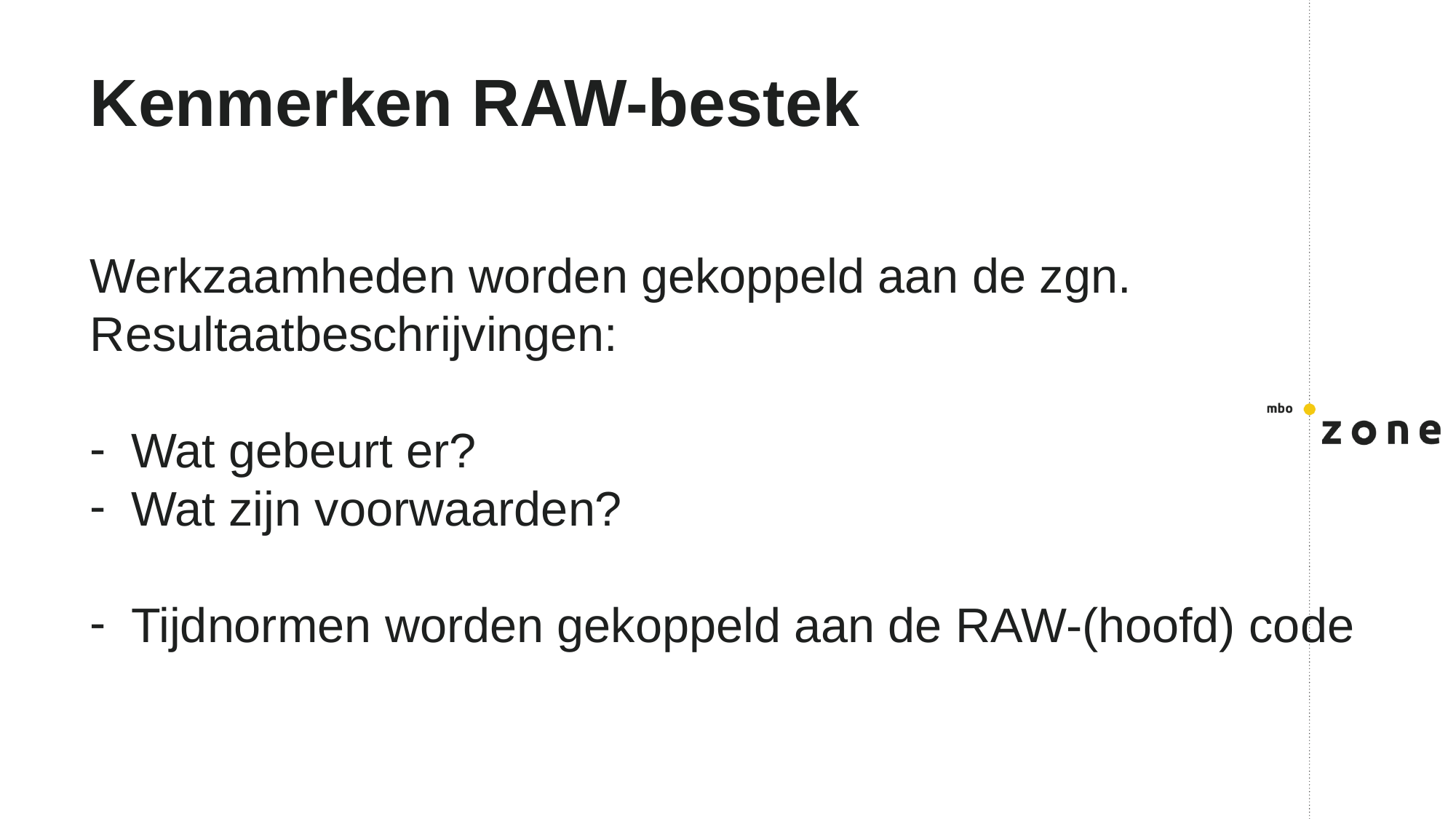

# Kenmerken RAW-bestek
Werkzaamheden worden gekoppeld aan de zgn. Resultaatbeschrijvingen:

Wat gebeurt er?
Wat zijn voorwaarden?

Tijdnormen worden gekoppeld aan de RAW-(hoofd) code